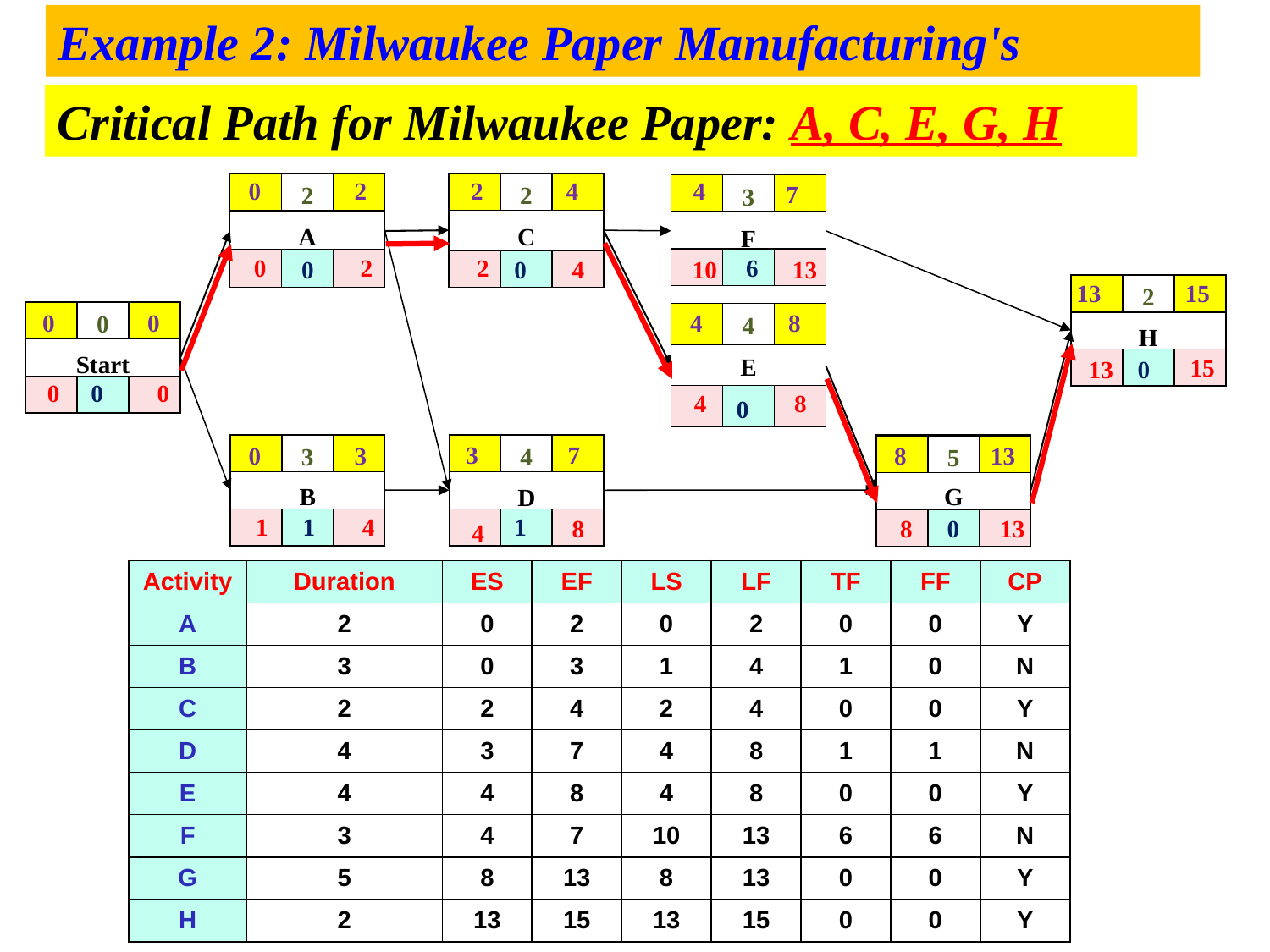

Example 2: Milwaukee Paper Manufacturing's
Critical Path for Milwaukee Paper: A, C, E, G, H
0
2
2
4
4
7

2

A

2

C

3

F

4

E

H

2

D

4

Start

0

B

3

G

5

13
15
0
0
4
8
3
7
0
3
8
13
0
2
2
4
10
13
15
13
0
0
4
8
1
4
8
8
13
4
6
0
0
0
0
0
1
1
0
| Activity | Duration | ES | EF | LS | LF | TF | FF | CP |
| --- | --- | --- | --- | --- | --- | --- | --- | --- |
| A | 2 | 0 | 2 | 0 | 2 | 0 | 0 | Y |
| B | 3 | 0 | 3 | 1 | 4 | 1 | 0 | N |
| C | 2 | 2 | 4 | 2 | 4 | 0 | 0 | Y |
| D | 4 | 3 | 7 | 4 | 8 | 1 | 1 | N |
| E | 4 | 4 | 8 | 4 | 8 | 0 | 0 | Y |
| F | 3 | 4 | 7 | 10 | 13 | 6 | 6 | N |
| G | 5 | 8 | 13 | 8 | 13 | 0 | 0 | Y |
| H | 2 | 13 | 15 | 13 | 15 | 0 | 0 | Y |